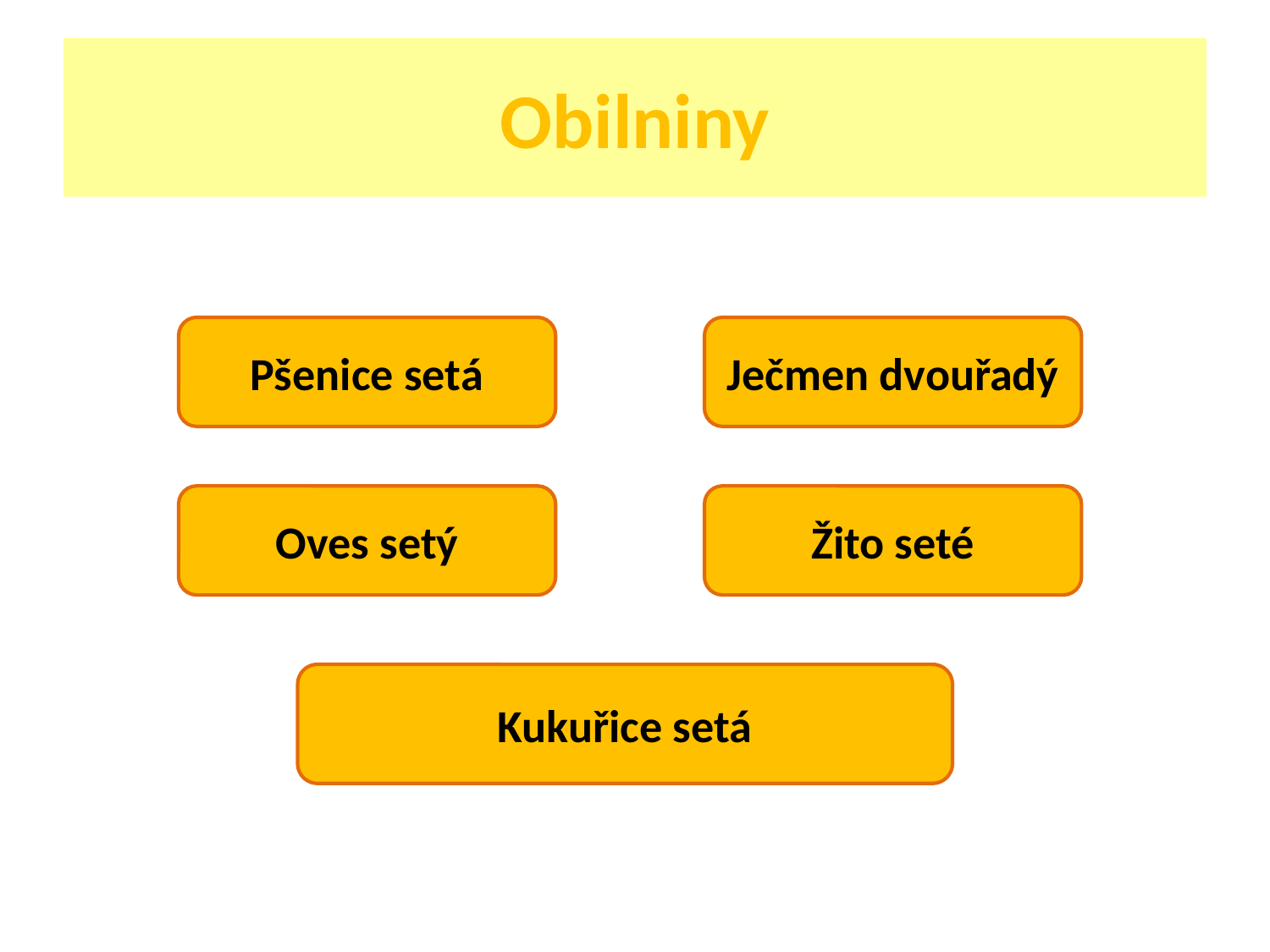

# Obilniny

Pšenice setá
Ječmen dvouřadý
Oves setý
Žito seté
Kukuřice setá